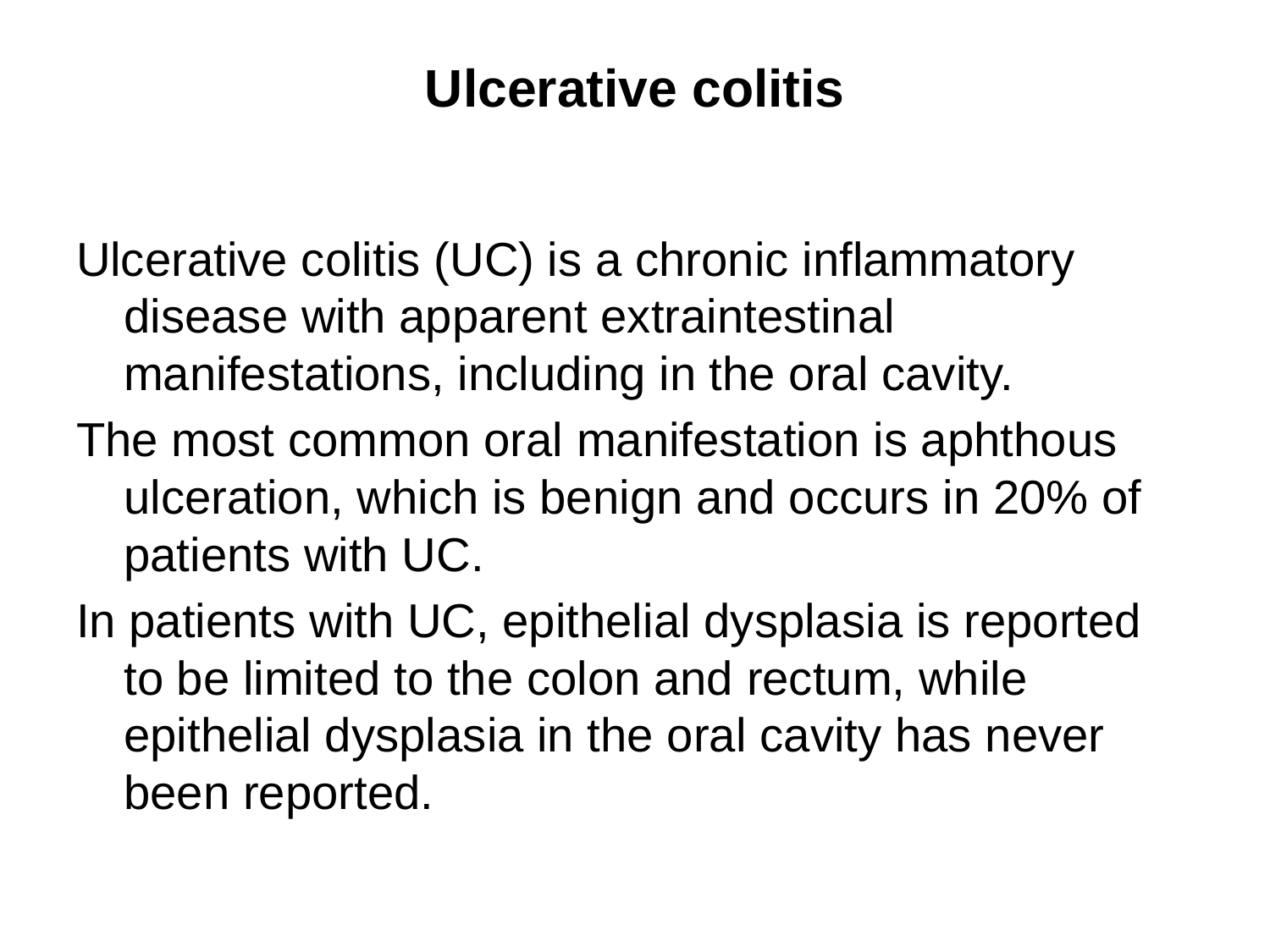

# Ulcerative colitis
Ulcerative colitis (UC) is a chronic inflammatory disease with apparent extraintestinal manifestations, including in the oral cavity.
The most common oral manifestation is aphthous ulceration, which is benign and occurs in 20% of patients with UC.
In patients with UC, epithelial dysplasia is reported to be limited to the colon and rectum, while epithelial dysplasia in the oral cavity has never been reported.